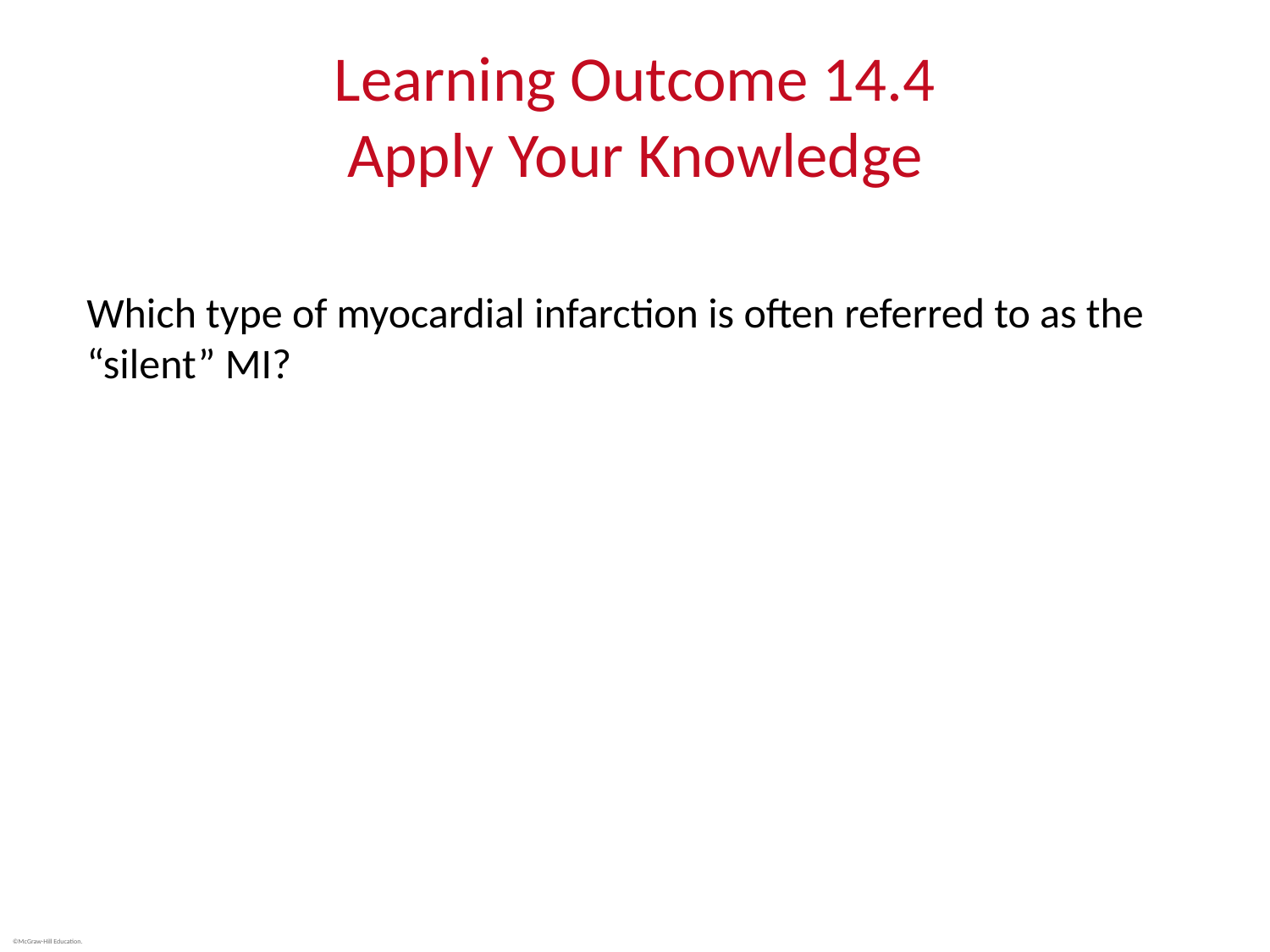

# Learning Outcome 14.4 Apply Your Knowledge
Which type of myocardial infarction is often referred to as the “silent” MI?